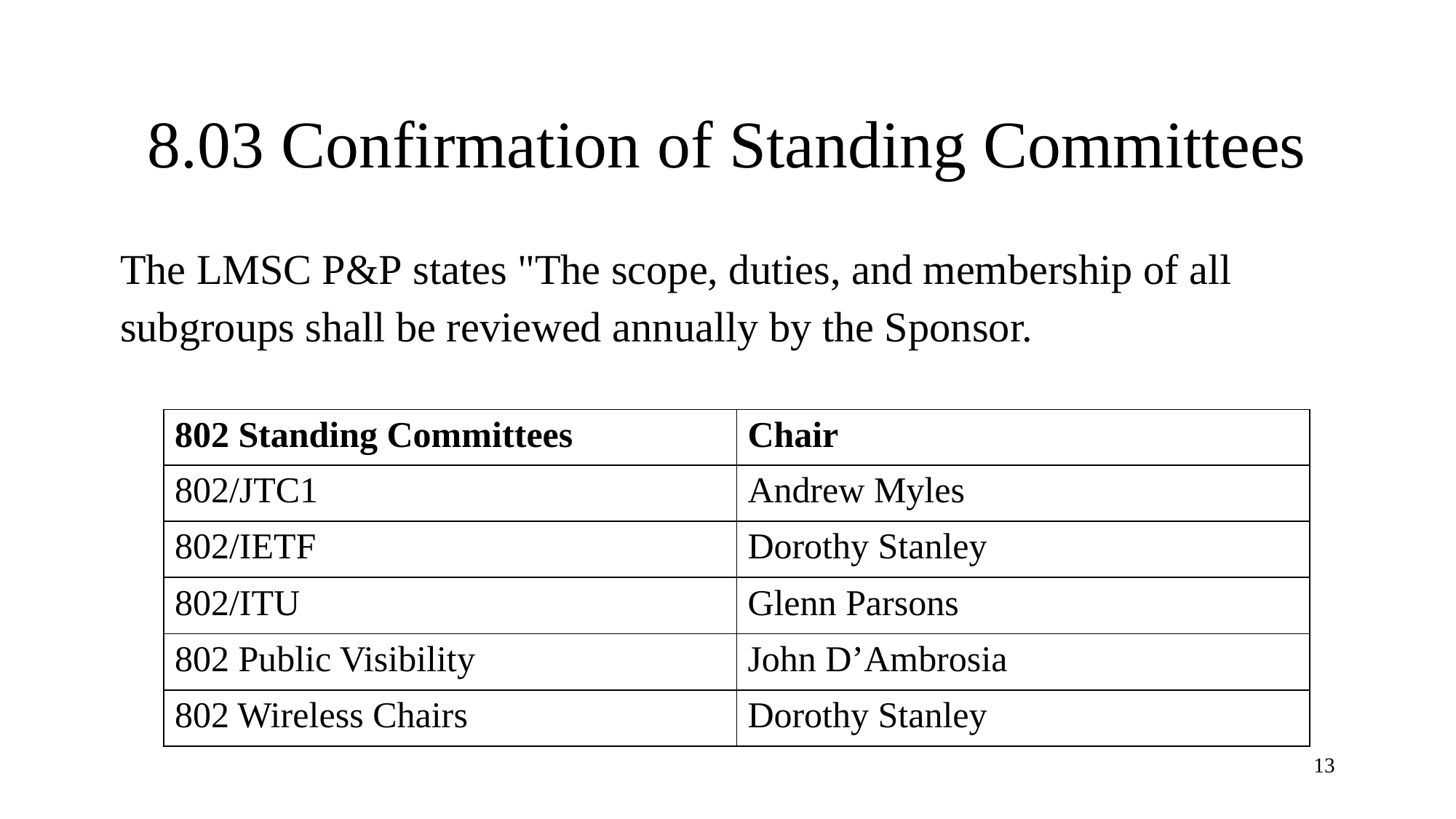

# 8.03 Confirmation of Standing Committees
The LMSC P&P states "The scope, duties, and membership of all subgroups shall be reviewed annually by the Sponsor.
| 802 Standing Committees | Chair |
| --- | --- |
| 802/JTC1 | Andrew Myles |
| 802/IETF | Dorothy Stanley |
| 802/ITU | Glenn Parsons |
| 802 Public Visibility | John D’Ambrosia |
| 802 Wireless Chairs | Dorothy Stanley |
13